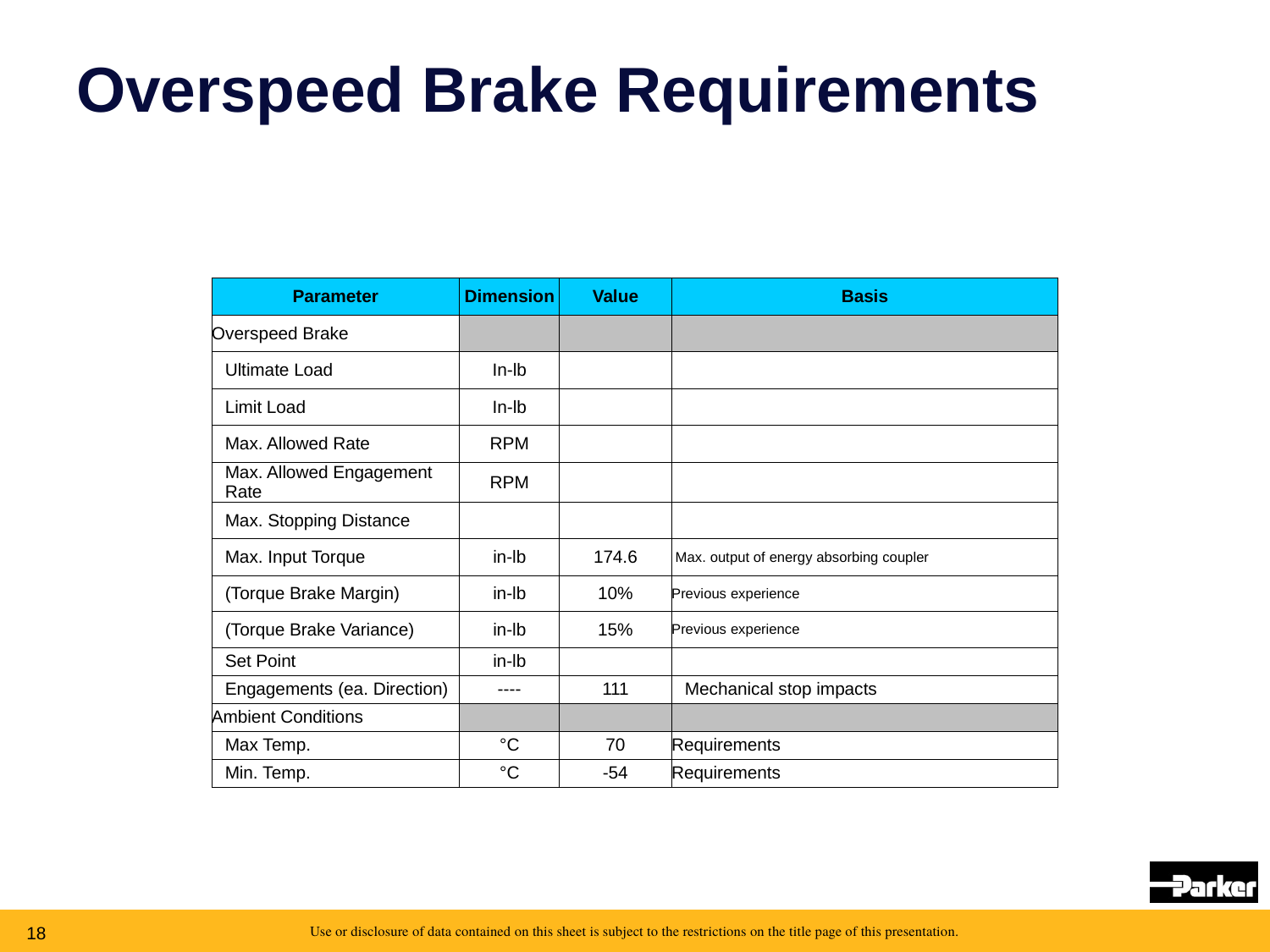

# Overspeed Brake Requirements
| Parameter | Dimension | Value | Basis |
| --- | --- | --- | --- |
| Overspeed Brake |  |  |  |
| Ultimate Load | In-lb |  |  |
| Limit Load | In-lb |  |  |
| Max. Allowed Rate | RPM |  |  |
| Max. Allowed Engagement Rate | RPM |  |  |
| Max. Stopping Distance |  |  |  |
| Max. Input Torque | in-lb | 174.6 | Max. output of energy absorbing coupler |
| (Torque Brake Margin) | in-lb | 10% | Previous experience |
| (Torque Brake Variance) | in-lb | 15% | Previous experience |
| Set Point | in-lb |  |  |
| Engagements (ea. Direction) | ---- | 111 | Mechanical stop impacts |
| Ambient Conditions |  |  |  |
| Max Temp. | °C | 70 | Requirements |
| Min. Temp. | °C | -54 | Requirements |